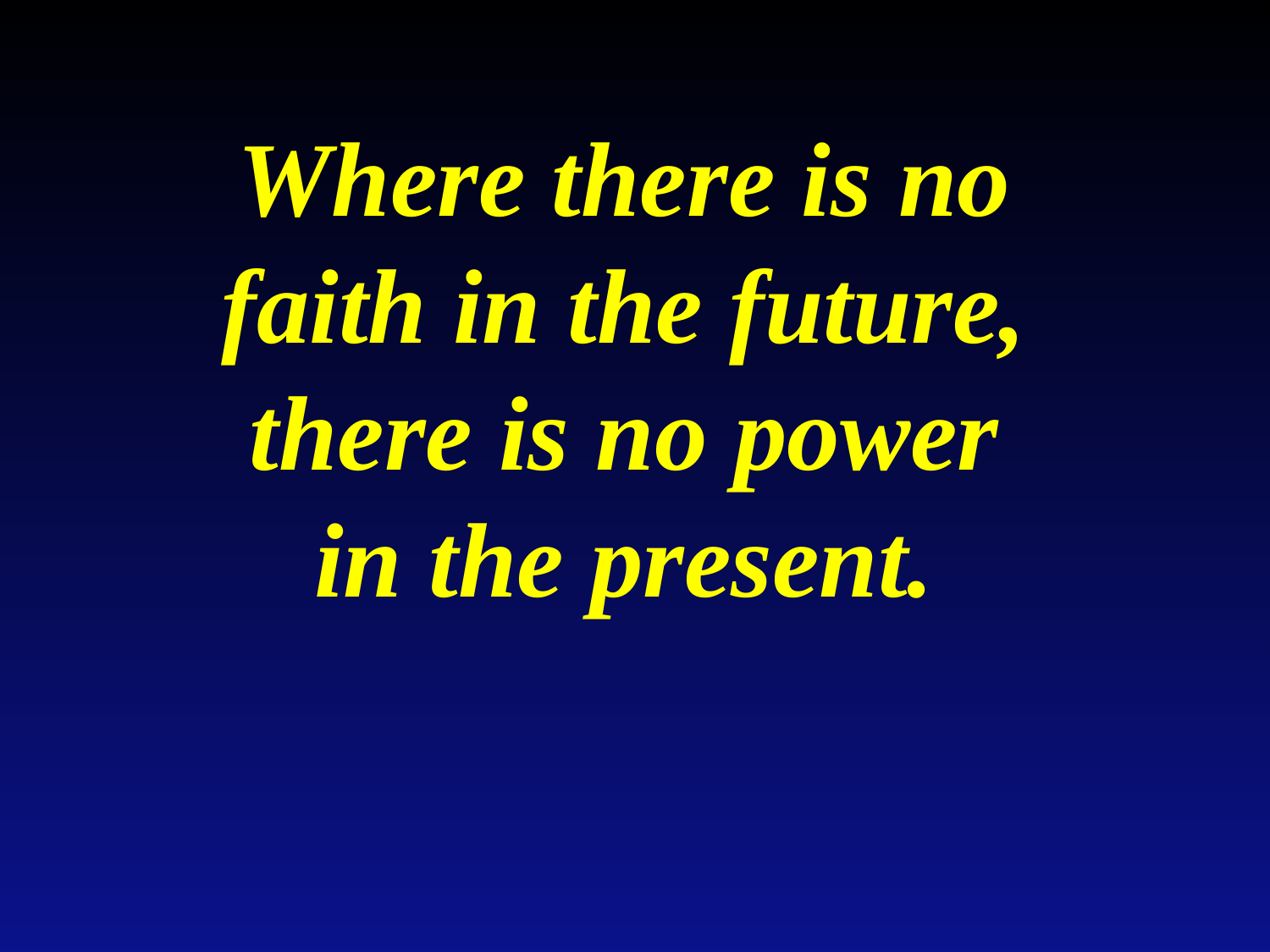

Where there is no faith in the future, there is no power in the present.